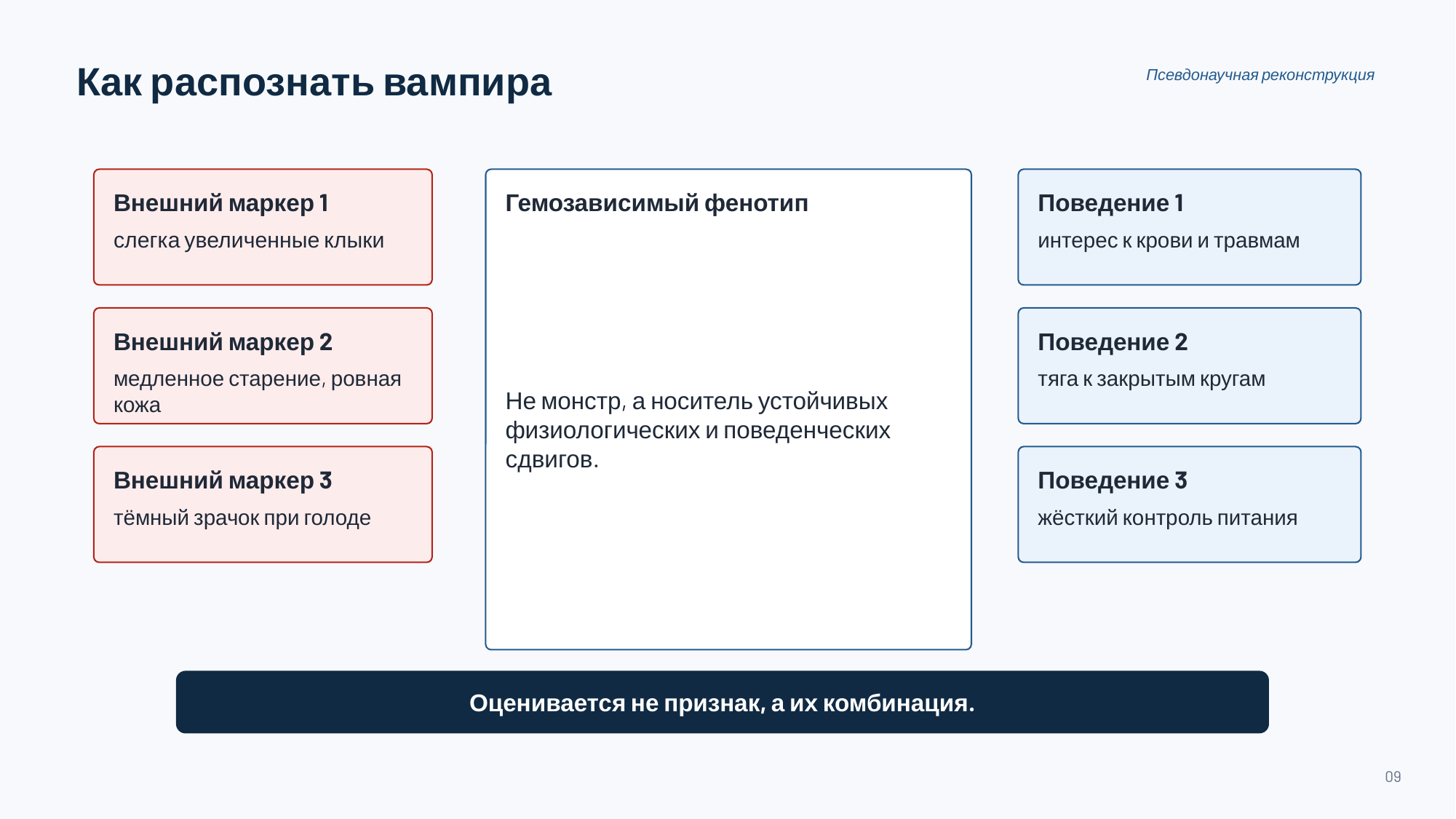

Как распознать вампира
Псевдонаучная реконструкция

Внешний маркер 1
Гемозависимый фенотип
Поведение 1
слегка увеличенные клыки
Не монстр, а носитель устойчивых физиологических и поведенческих сдвигов.
интерес к крови и травмам

Внешний маркер 2
Поведение 2
медленное старение, ровная кожа
тяга к закрытым кругам

Внешний маркер 3
Поведение 3
тёмный зрачок при голоде
жёсткий контроль питания

Оценивается не признак, а их комбинация.
09